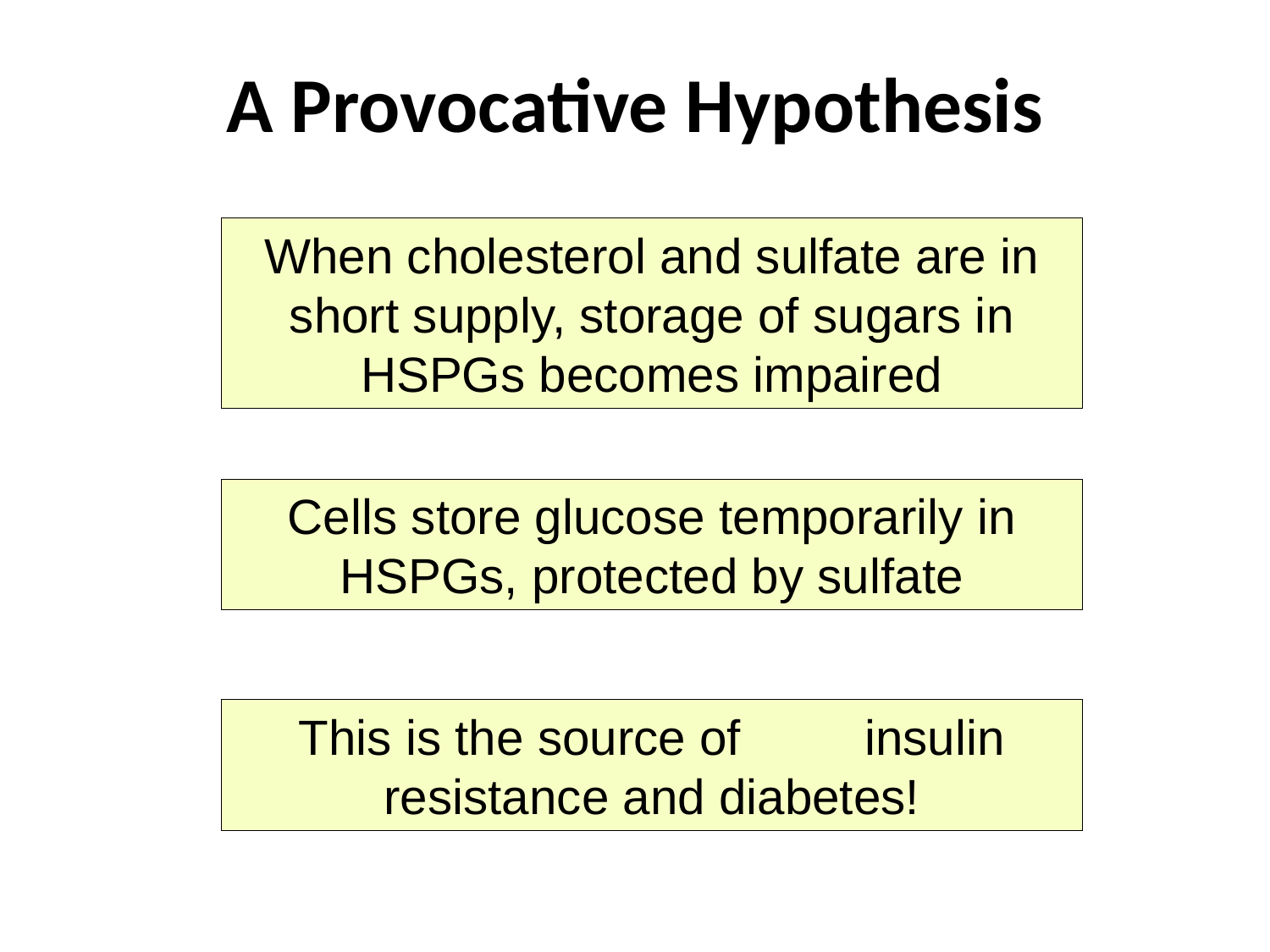

# A Provocative Hypothesis
When cholesterol and sulfate are in short supply, storage of sugars in HSPGs becomes impaired

Cells store glucose temporarily in HSPGs, protected by sulfate
This is the source of         insulin resistance and diabetes!